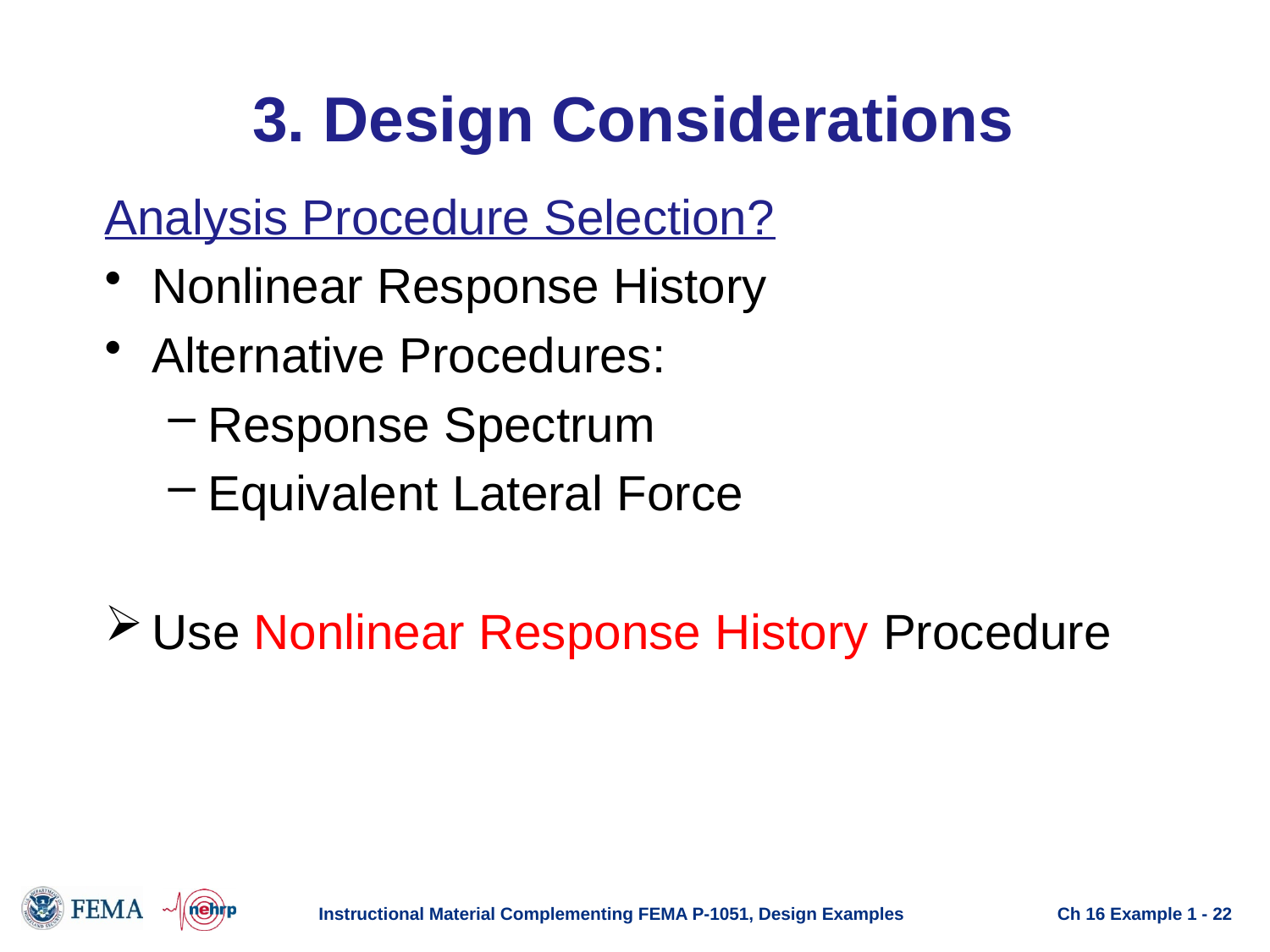

# 3. Design Considerations
Analysis Procedure Selection?
Nonlinear Response History
Alternative Procedures:
Response Spectrum
Equivalent Lateral Force

Use Nonlinear Response History Procedure

Instructional Material Complementing FEMA P-1051, Design Examples
Ch 16 Example 1 - 22